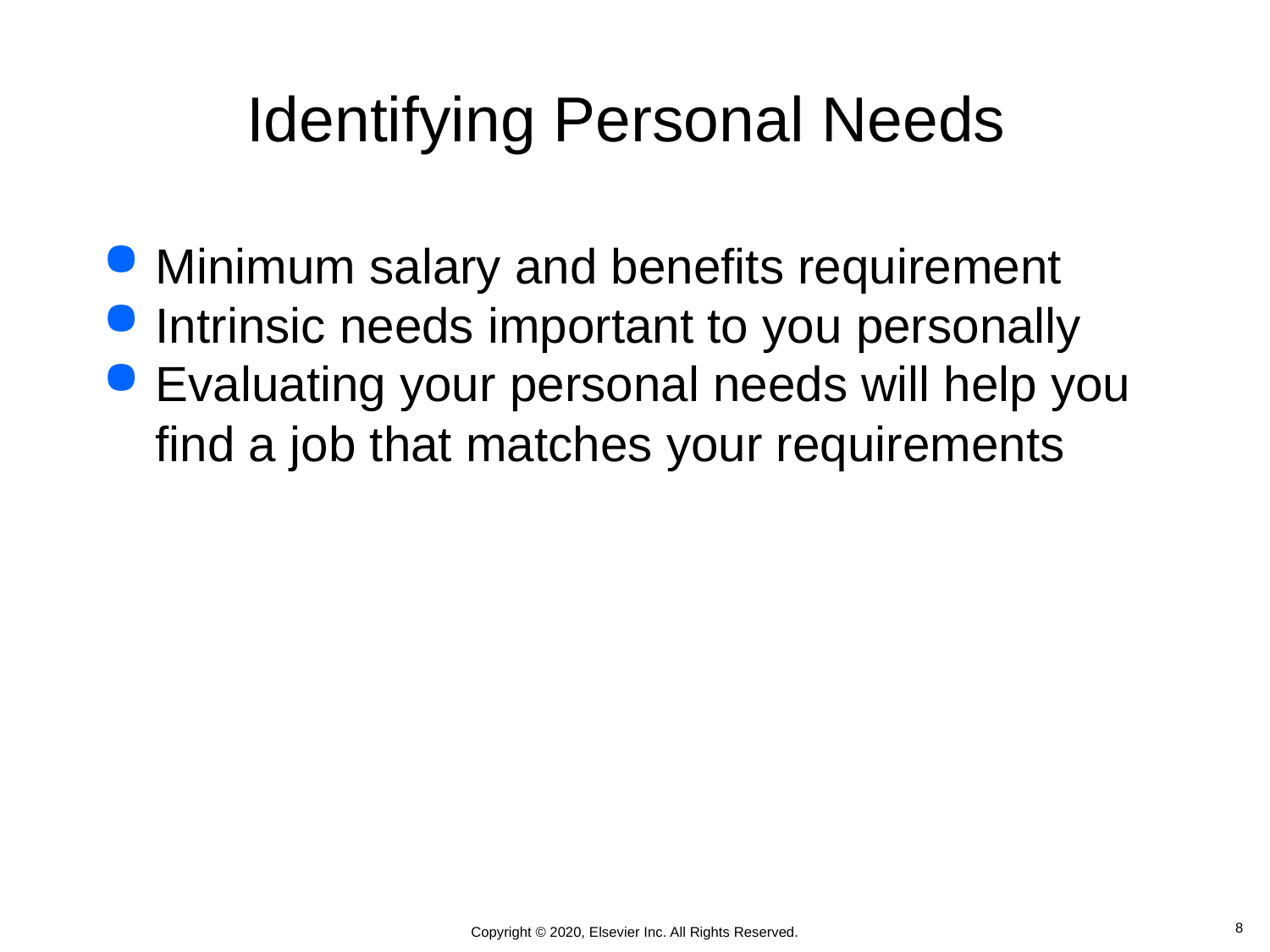

# Identifying Personal Needs
Minimum salary and benefits requirement
Intrinsic needs important to you personally
Evaluating your personal needs will help you find a job that matches your requirements
 8